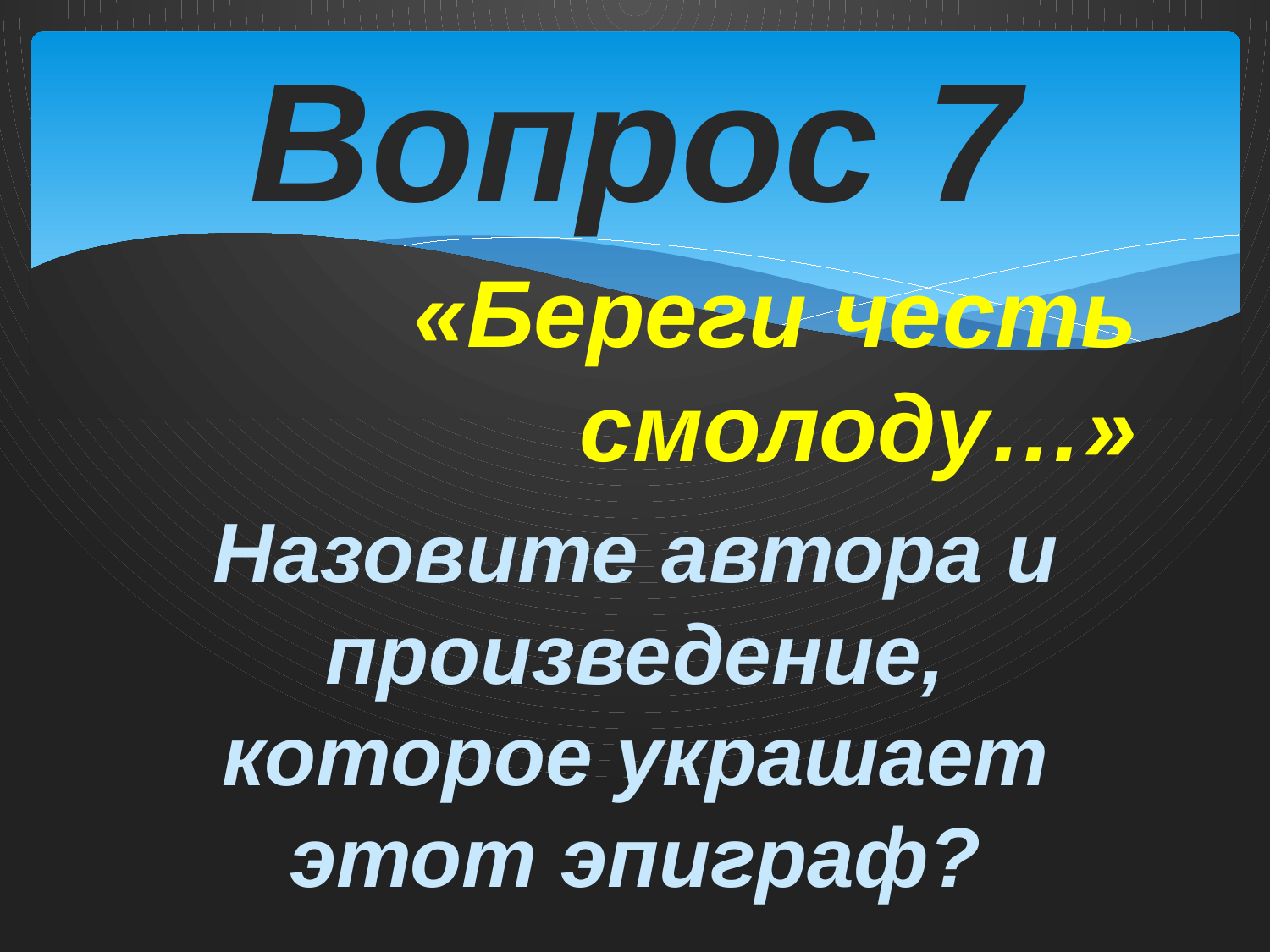

# Вопрос 7
«Береги честь смолоду…»
Назовите автора и произведение, которое украшает этот эпиграф?